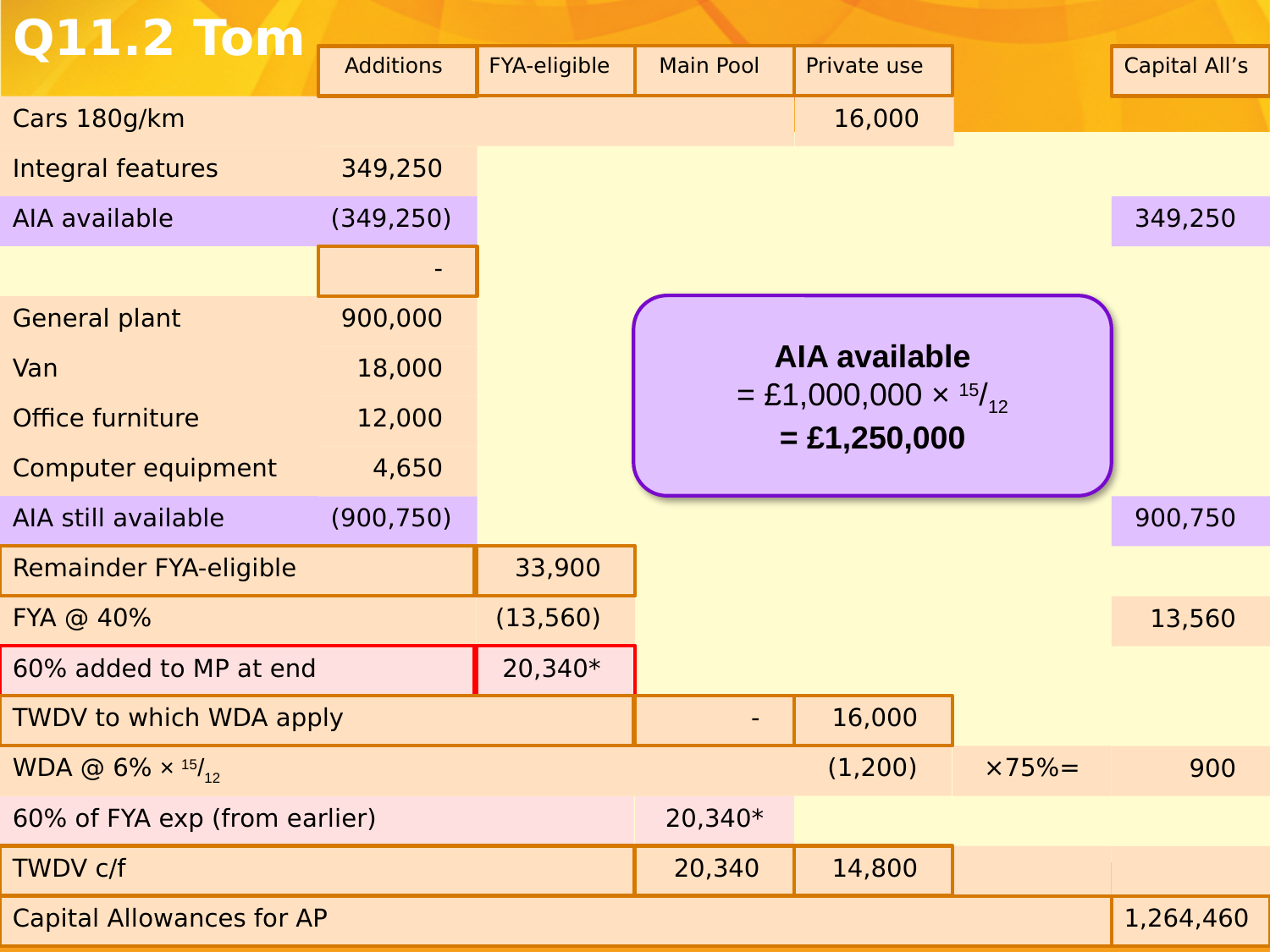

# Q11.2 Tom
	FYA-eligible
	Main Pool
Private use
	Additions
	Capital All’s
Cars 180g/km
	16,000
Integral features
	349,250
AIA available
	(349,250)
	349,250
	-
AIA available
= £1,000,000 × 15/12
= £1,250,000
General plant
	900,000
Van
	18,000
Office furniture
	12,000
Computer equipment
	4,650
AIA still available
	(900,750)
	900,750
Remainder FYA-eligible
	33,900
FYA @ 40%
	(13,560)
	13,560
60% added to MP at end
	20,340*
TWDV to which WDA apply
	-
	16,000
	(1,200)
WDA @ 6% × 15/12
×75%=
	900
60% of FYA exp (from earlier)
20,340*
TWDV c/f
	20,340
	14,800

Capital Allowances for AP
	1,264,460